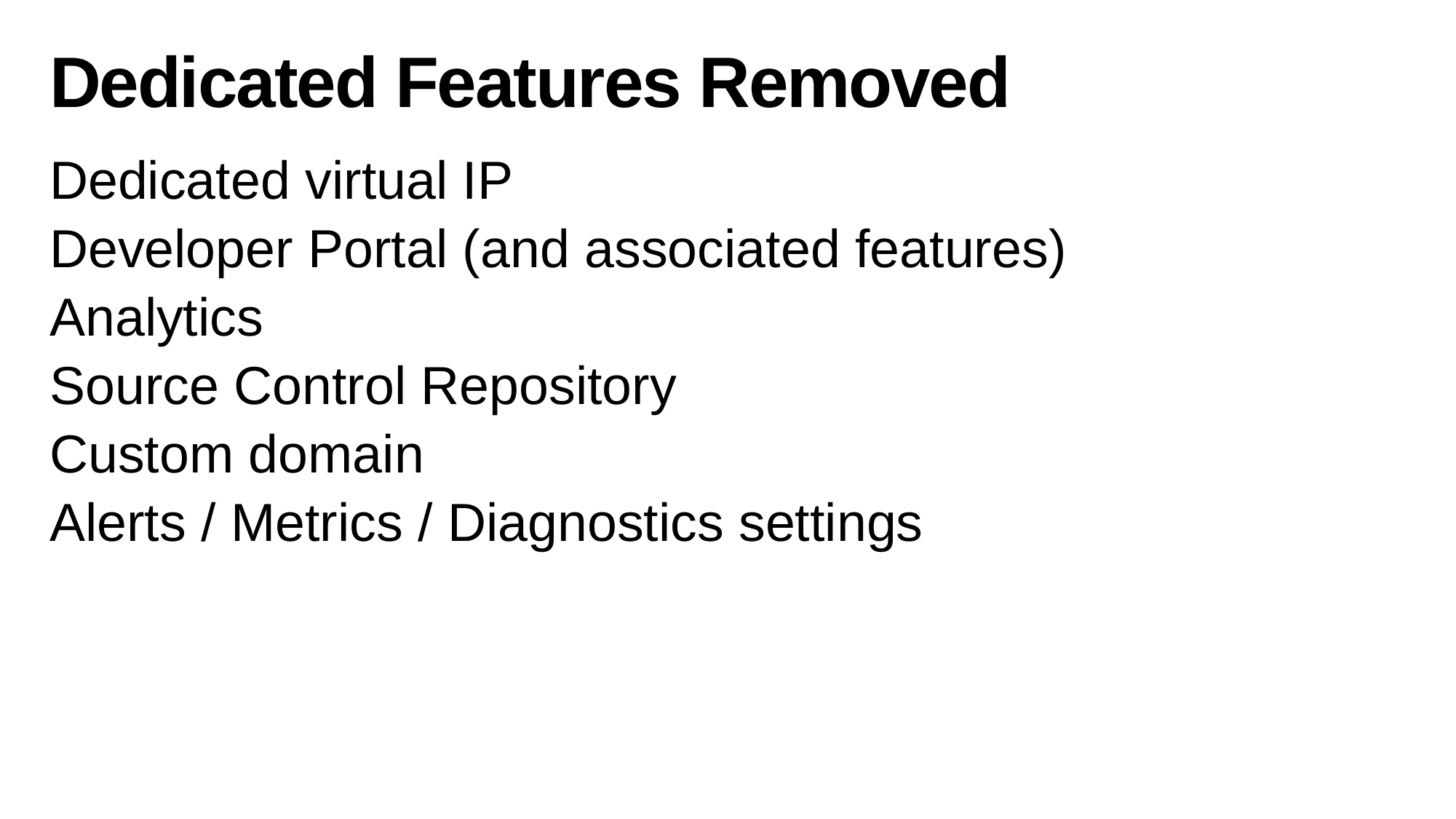

# Dedicated Features Removed
Dedicated virtual IP
Developer Portal (and associated features)
Analytics
Source Control Repository
Custom domain
Alerts / Metrics / Diagnostics settings